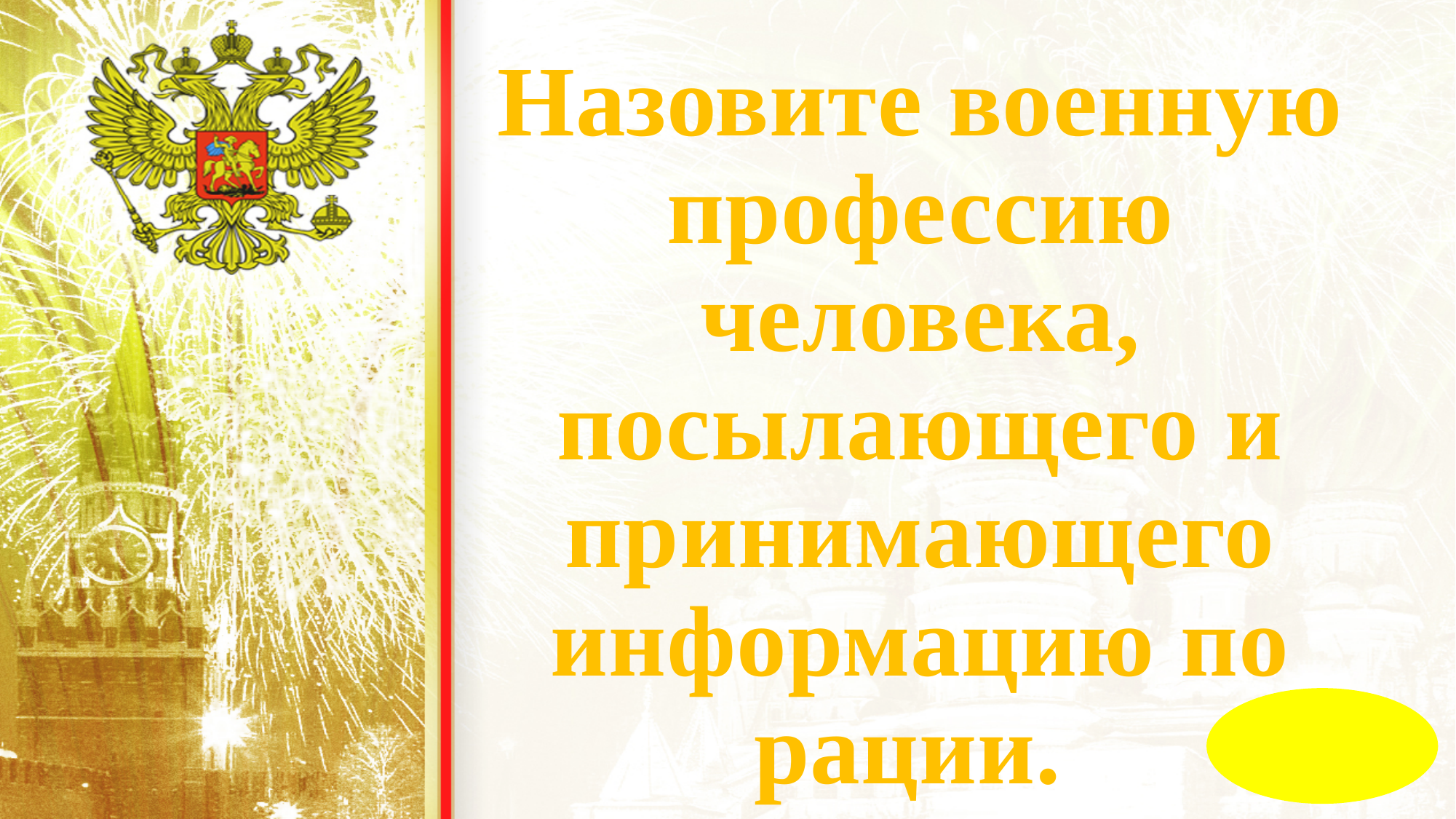

#
Назовите военную профессию человека, посылающего и принимающего информацию по рации.